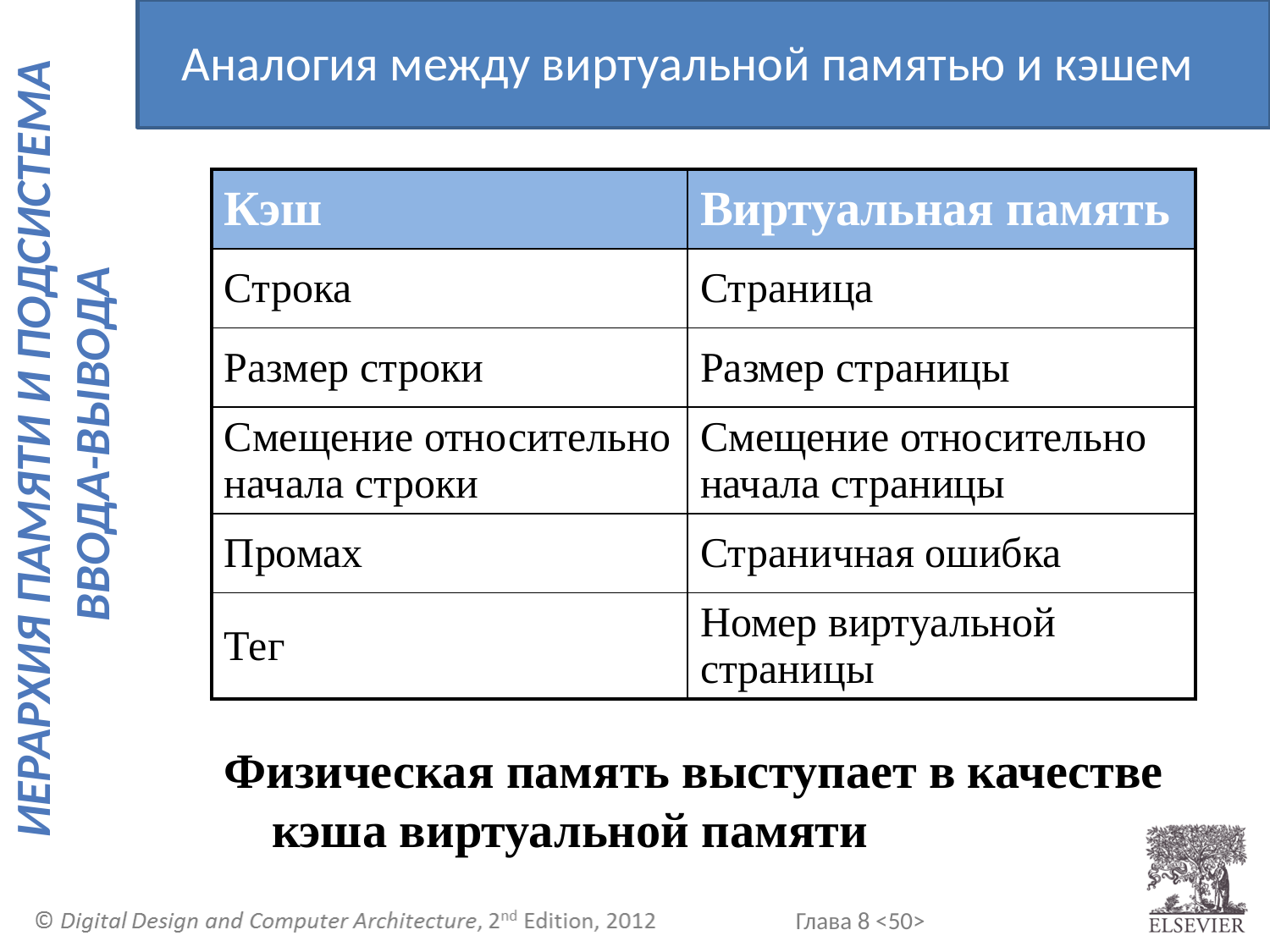

Аналогия между виртуальной памятью и кэшем

| Кэш | Виртуальная память |
| --- | --- |
| Строка | Страница |
| Размер строки | Размер страницы |
| Смещение относительно начала строки | Смещение относительно начала страницы |
| Промах | Страничная ошибка |
| Тег | Номер виртуальной страницы |

Физическая память выступает в качестве кэша виртуальной памяти